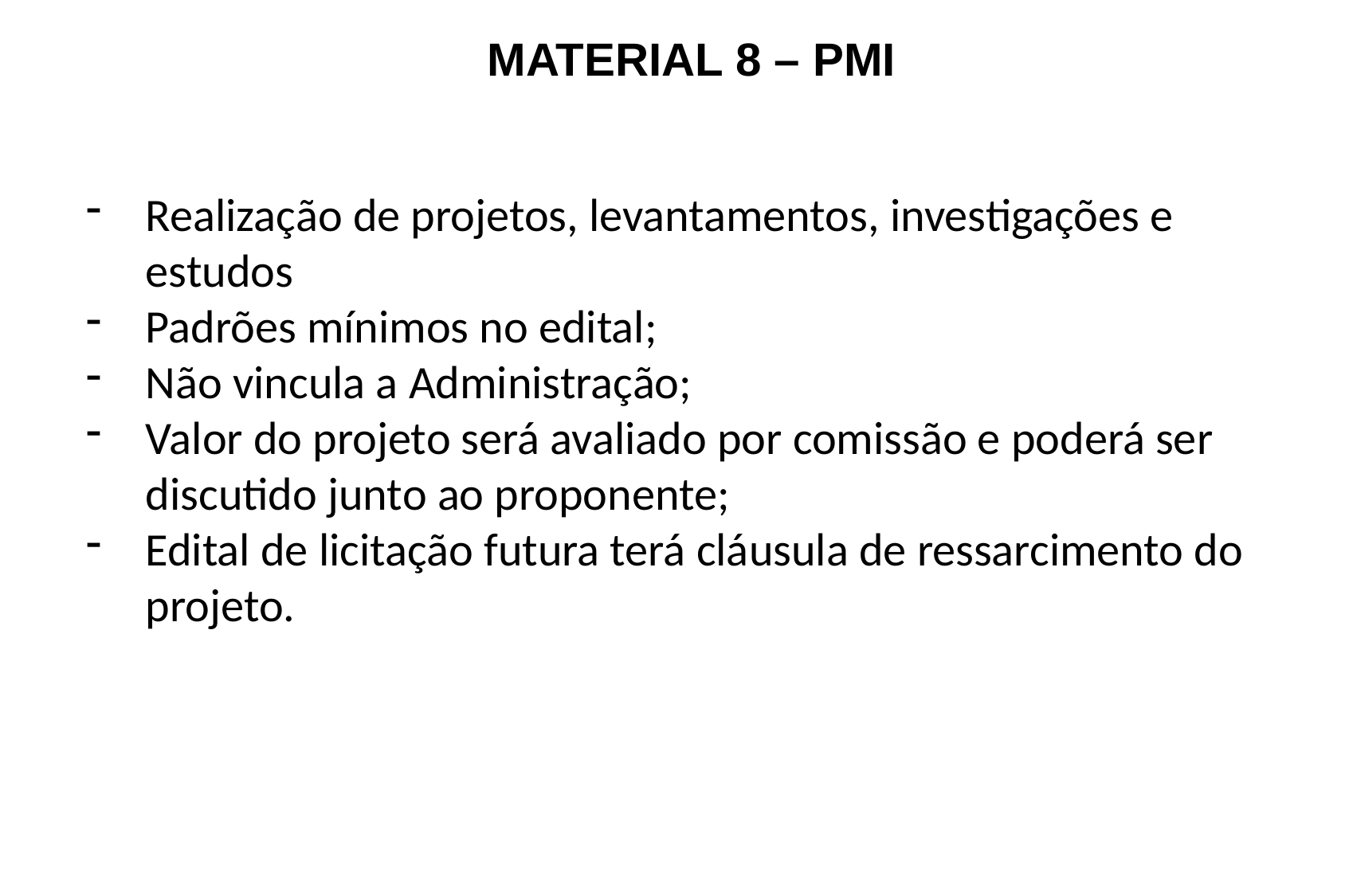

MATERIAL 8 – PMI
Realização de projetos, levantamentos, investigações e estudos
Padrões mínimos no edital;
Não vincula a Administração;
Valor do projeto será avaliado por comissão e poderá ser discutido junto ao proponente;
Edital de licitação futura terá cláusula de ressarcimento do projeto.